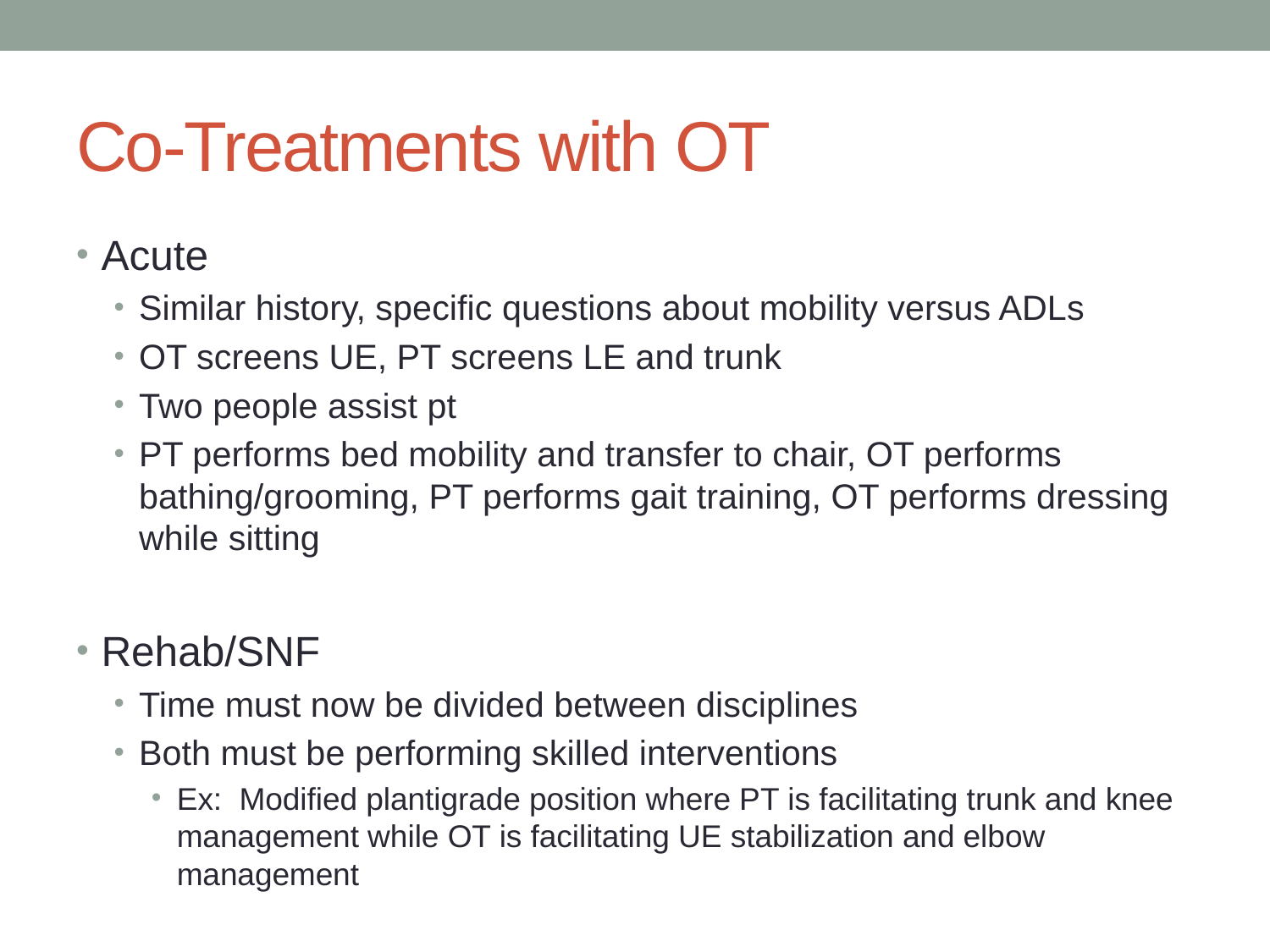

# Co-Treatments with OT
Acute
Similar history, specific questions about mobility versus ADLs
OT screens UE, PT screens LE and trunk
Two people assist pt
PT performs bed mobility and transfer to chair, OT performs bathing/grooming, PT performs gait training, OT performs dressing while sitting

Rehab/SNF
Time must now be divided between disciplines
Both must be performing skilled interventions
Ex:  Modified plantigrade position where PT is facilitating trunk and knee management while OT is facilitating UE stabilization and elbow management